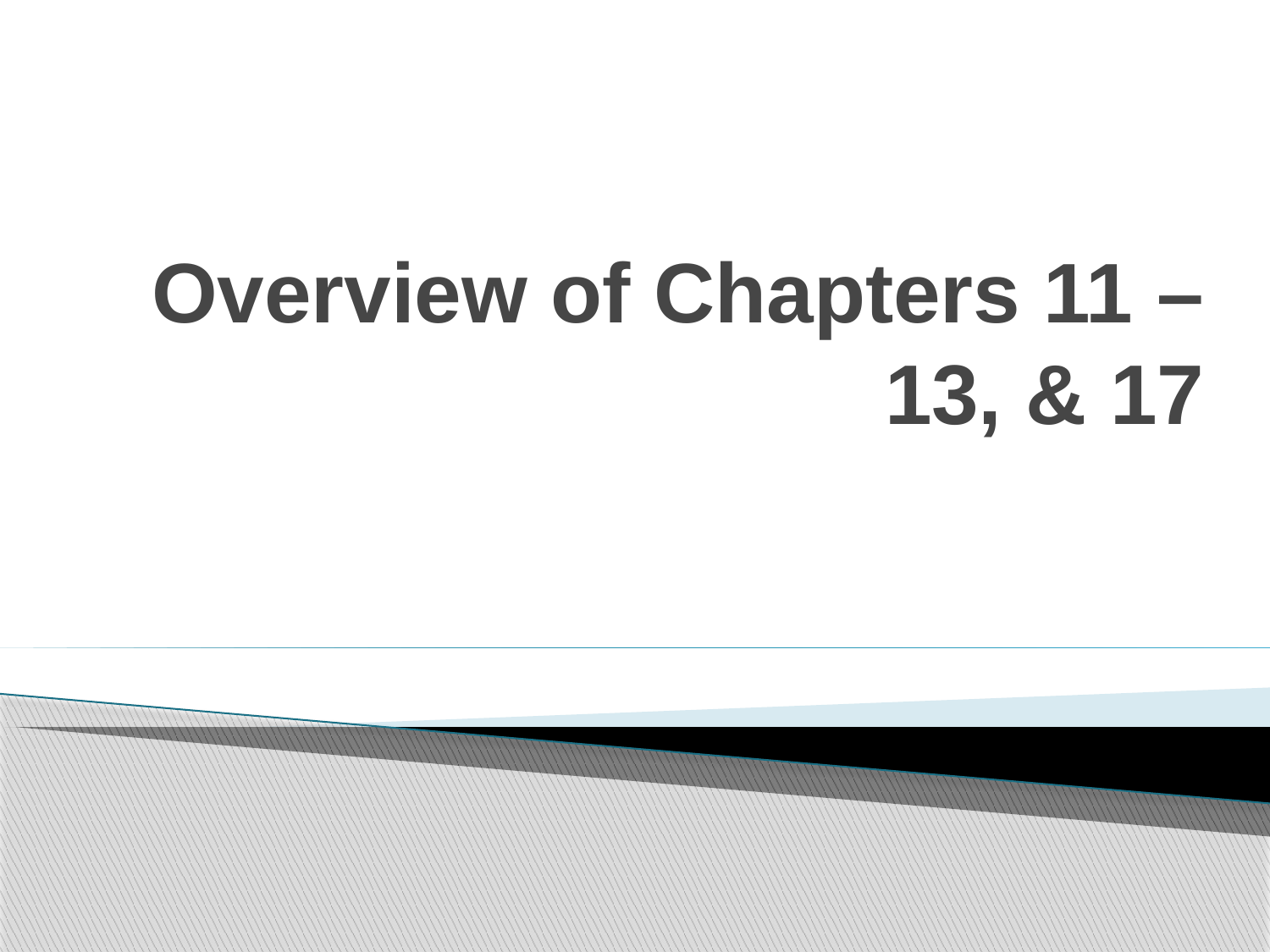

# Overview of Chapters 11 – 13, & 17